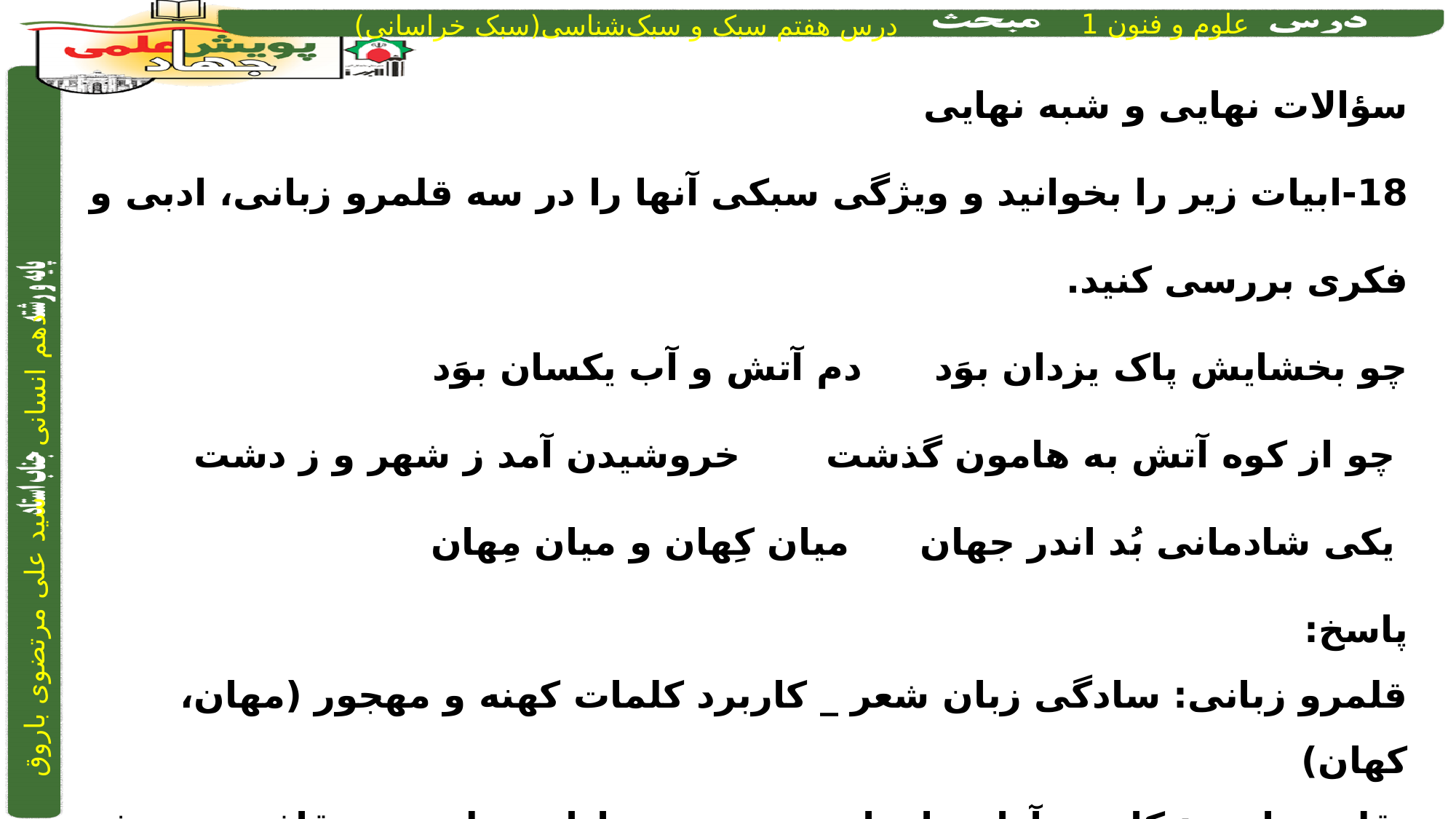

سؤالات نهایی و شبه نهایی
18-ابیات زیر را بخوانید و ویژگی سبکی آنها را در سه قلمرو زبانی، ادبی و فکری بررسی کنید.
چو بخشایش پاک یزدان بوَد	 	دم آتش و آب یکسان بوَد
 چو از کوه آتش به هامون گذشت	 	 خروشیدن آمد ز شهر و ز دشت
 یکی شادمانی بُد اندر جهان	 	 میان کِهان و میان مِهان
پاسخ:
قلمرو زبانی: سادگی زبان شعر _ کاربرد کلمات کهنه و مهجور (مهان، کهان)
 قلمرو ادبی: کاربرد آرایه‌های ادبی در حد متعادل و طبیعی _ قافیه و ردیف ساده
 قلمرو فکری: حاکمیت روح حماسه بر ابیات سادگی اندیشه و کلام